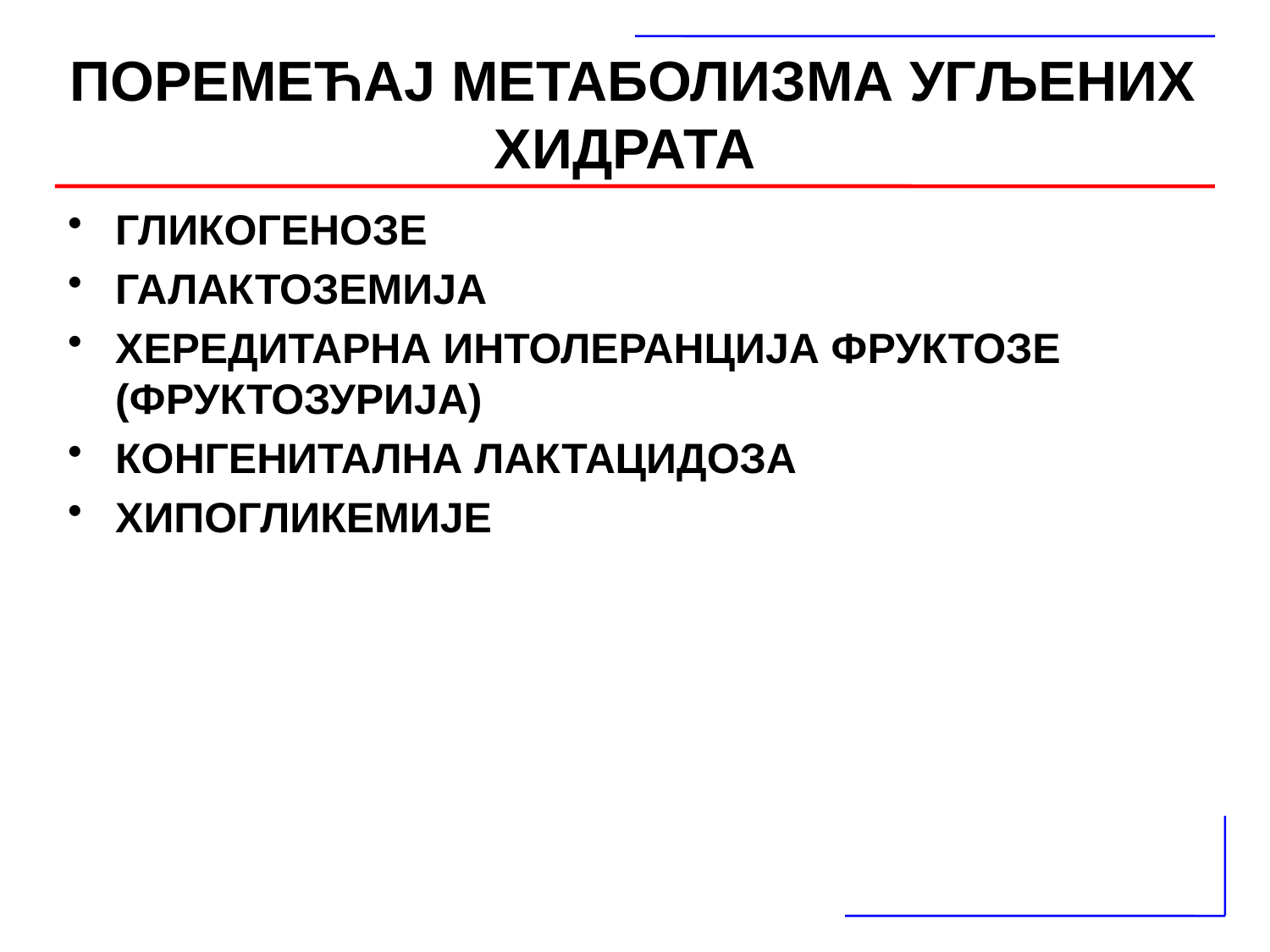

ПОРЕМЕЋАЈ МЕТАБОЛИЗМА УГЉЕНИХ ХИДРАТА
ГЛИКОГЕНОЗЕ
ГАЛАКТОЗЕМИЈА
ХЕРЕДИТАРНА ИНТОЛЕРАНЦИЈА ФРУКТОЗЕ (ФРУКТОЗУРИЈА)
КОНГЕНИТАЛНА ЛАКТАЦИДОЗА
ХИПОГЛИКЕМИЈЕ